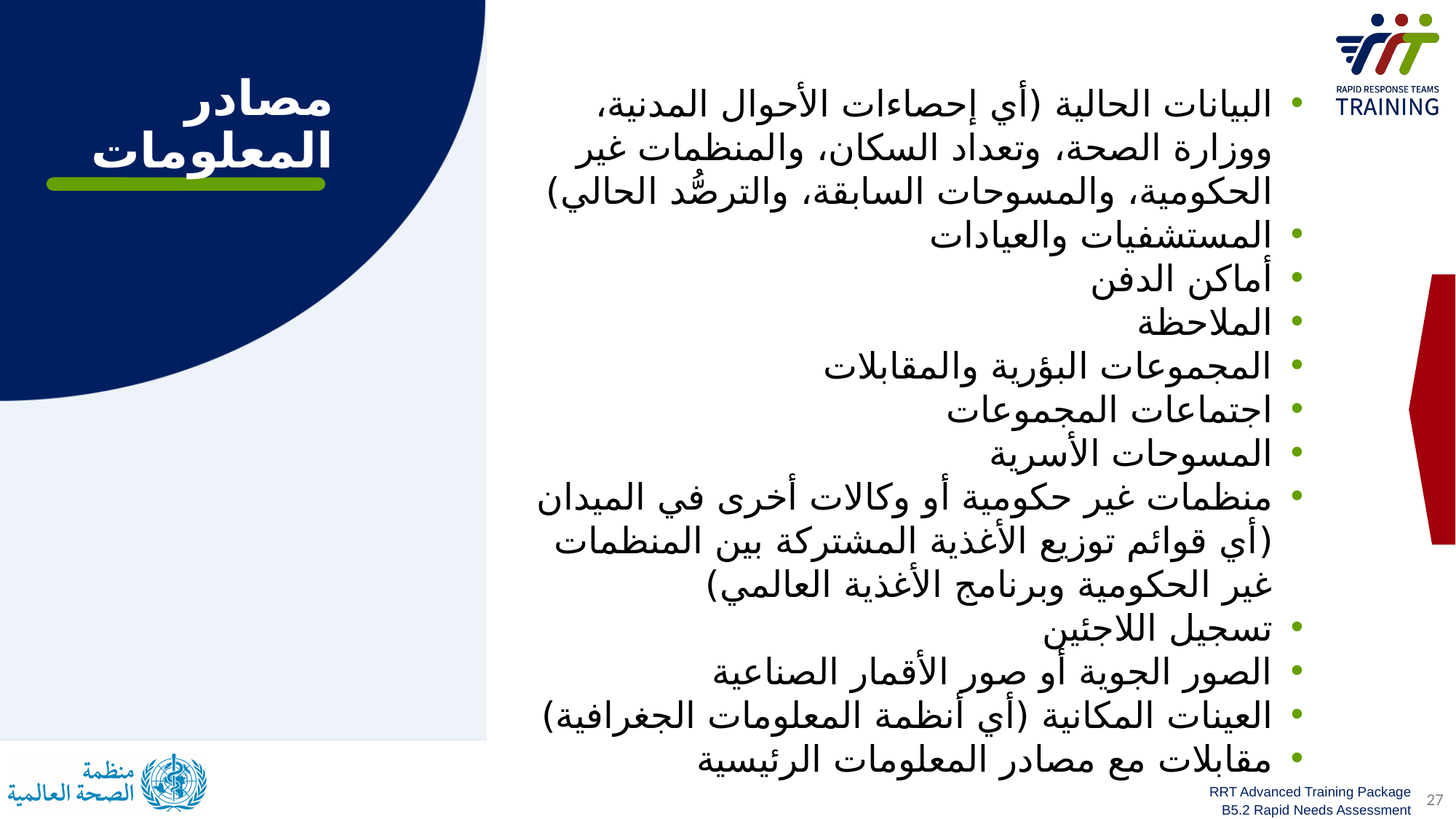

مصادر المعلومات
البيانات الحالية (أي إحصاءات الأحوال المدنية، ووزارة الصحة، وتعداد السكان، والمنظمات غير الحكومية، والمسوحات السابقة، والترصُّد الحالي)
المستشفيات والعيادات
أماكن الدفن
الملاحظة
المجموعات البؤرية والمقابلات
اجتماعات المجموعات
المسوحات الأسرية
منظمات غير حكومية أو وكالات أخرى في الميدان (أي قوائم توزيع الأغذية المشتركة بين المنظمات غير الحكومية وبرنامج الأغذية العالمي)
تسجيل اللاجئين
الصور الجوية أو صور الأقمار الصناعية
العينات المكانية (أي أنظمة المعلومات الجغرافية)
مقابلات مع مصادر المعلومات الرئيسية